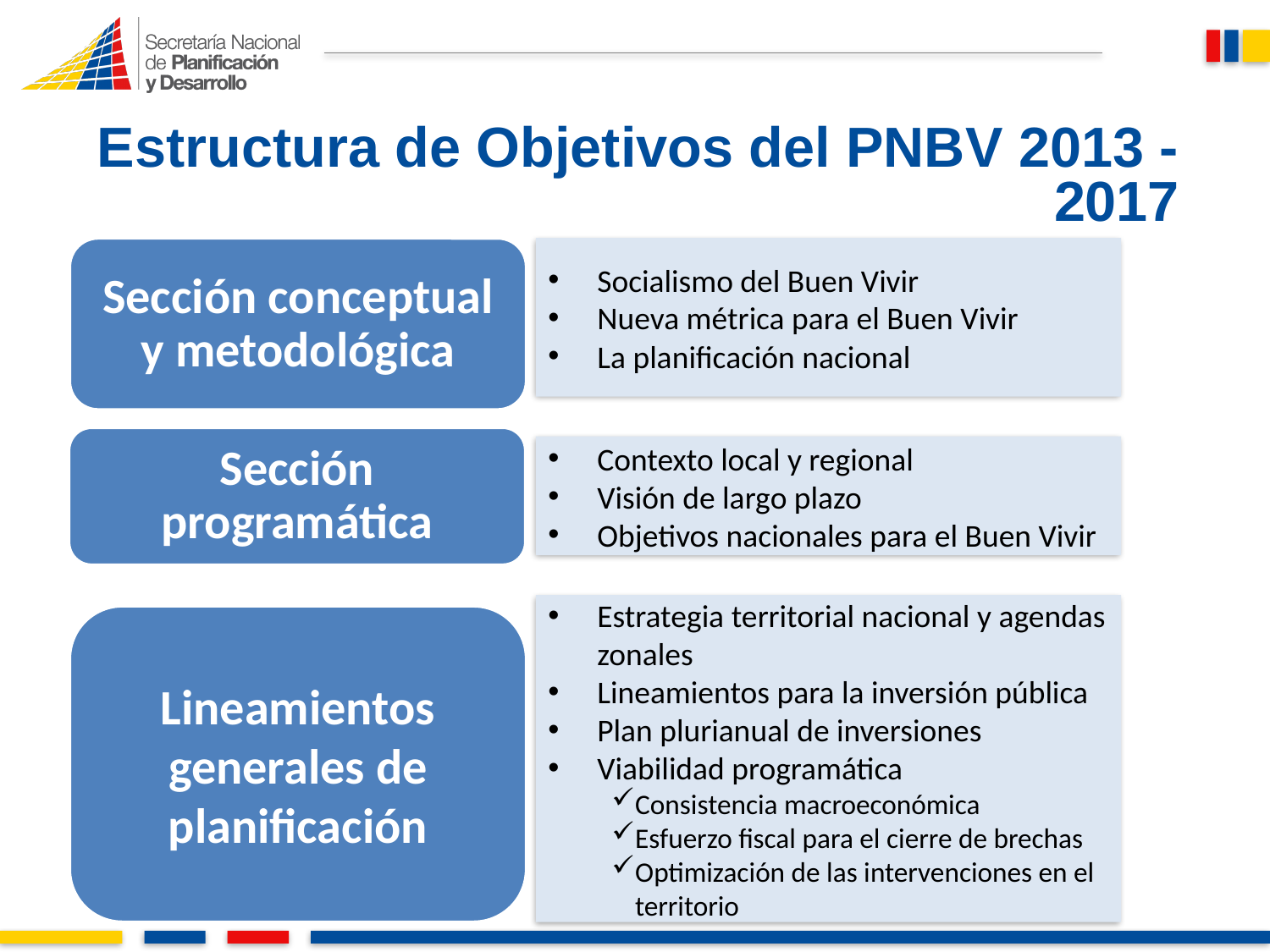

Estructura de Objetivos del PNBV 2013 - 2017

Sección conceptual y metodológica
Socialismo del Buen Vivir
Nueva métrica para el Buen Vivir
La planificación nacional

Sección programática
Contexto local y regional
Visión de largo plazo
Objetivos nacionales para el Buen Vivir
Estrategia territorial nacional y agendas zonales
Lineamientos para la inversión pública
Plan plurianual de inversiones
Viabilidad programática
Consistencia macroeconómica
Esfuerzo fiscal para el cierre de brechas
Optimización de las intervenciones en el territorio

Lineamientos generales de planificación